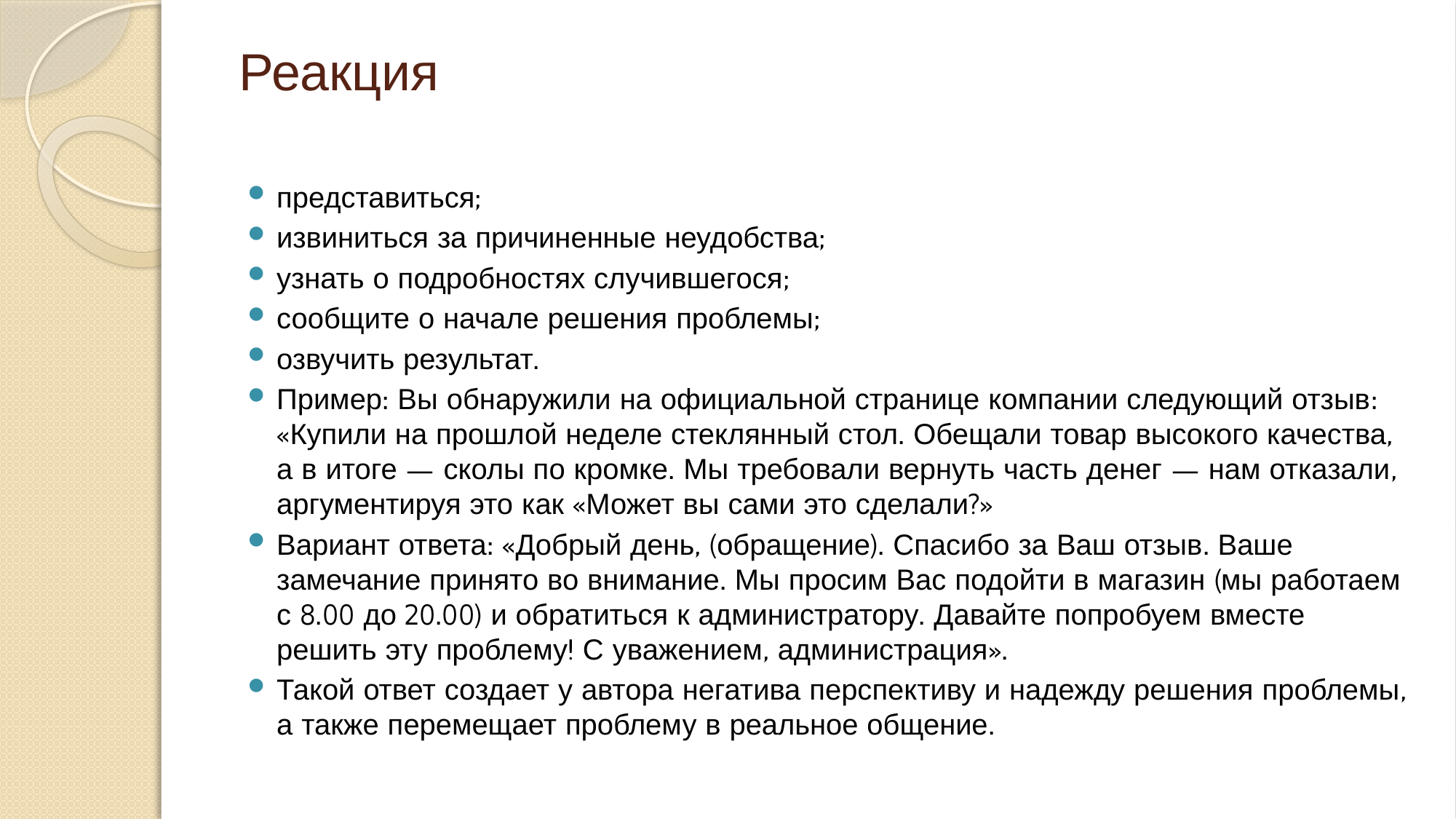

# Реакция
представиться;
извиниться за причиненные неудобства;
узнать о подробностях случившегося;
сообщите о начале решения проблемы;
озвучить результат.
Пример: Вы обнаружили на официальной странице компании следующий отзыв: «Купили на прошлой неделе стеклянный стол. Обещали товар высокого качества, а в итоге — сколы по кромке. Мы требовали вернуть часть денег — нам отказали, аргументируя это как «Может вы сами это сделали?»
Вариант ответа: «Добрый день, (обращение). Спасибо за Ваш отзыв. Ваше замечание принято во внимание. Мы просим Вас подойти в магазин (мы работаем с 8.00 до 20.00) и обратиться к администратору. Давайте попробуем вместе решить эту проблему! С уважением, администрация».
Такой ответ создает у автора негатива перспективу и надежду решения проблемы, а также перемещает проблему в реальное общение.